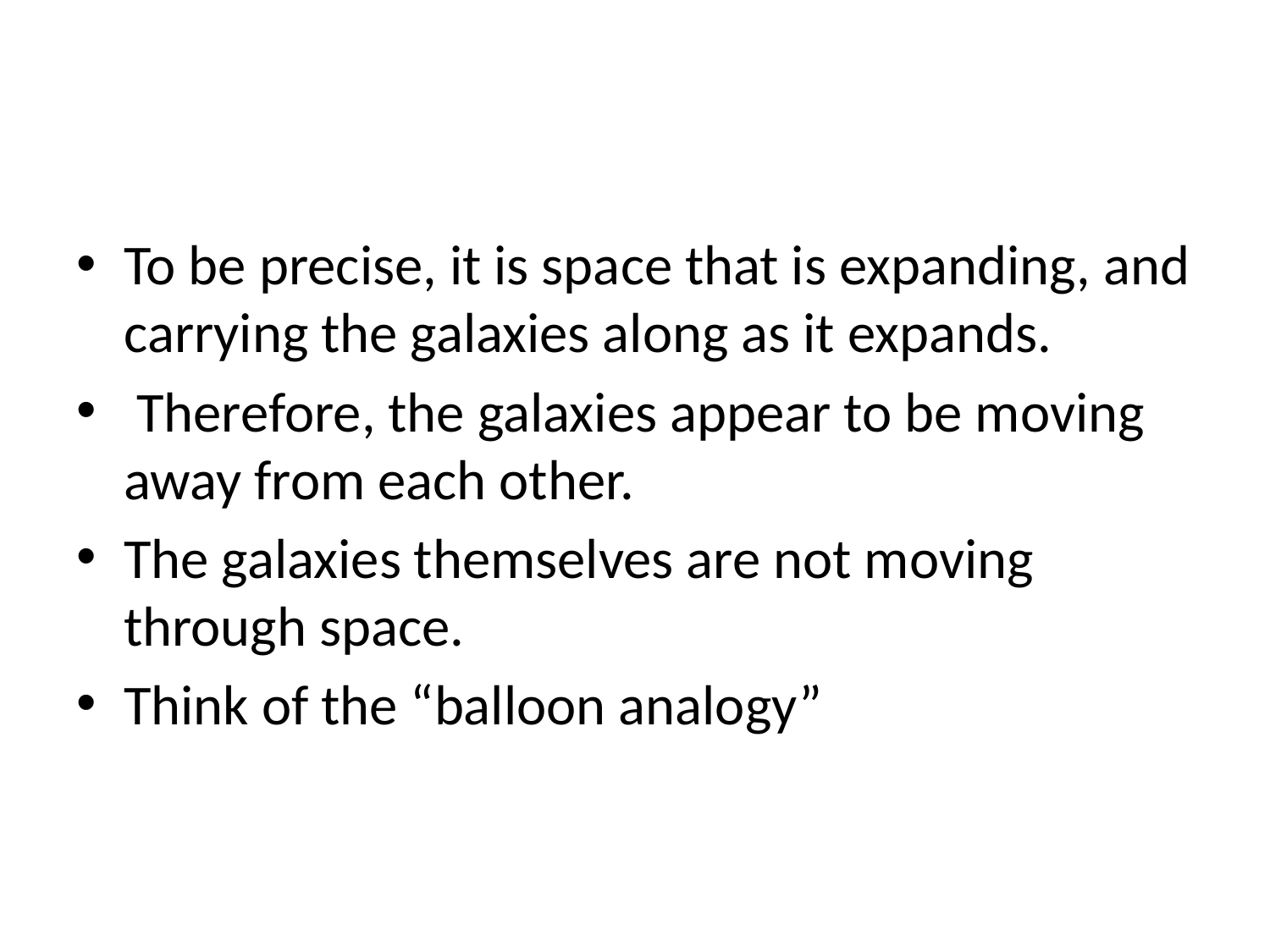

#
To be precise, it is space that is expanding, and carrying the galaxies along as it expands.
 Therefore, the galaxies appear to be moving away from each other.
The galaxies themselves are not moving through space.
Think of the “balloon analogy”